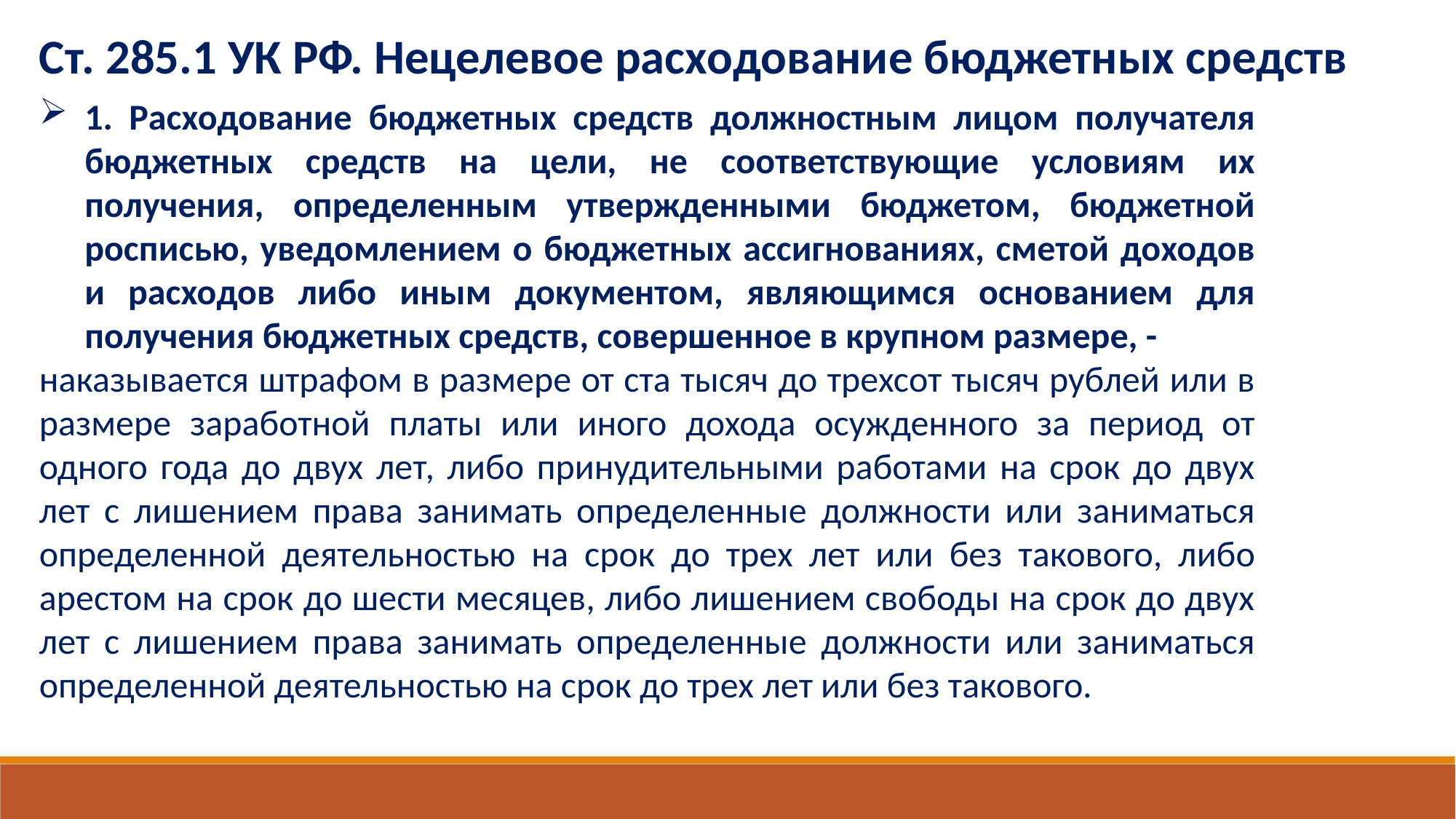

Ст. 285.1 УК РФ. Нецелевое расходование бюджетных средств
1. Расходование бюджетных средств должностным лицом получателя бюджетных средств на цели, не соответствующие условиям их получения, определенным утвержденными бюджетом, бюджетной росписью, уведомлением о бюджетных ассигнованиях, сметой доходов и расходов либо иным документом, являющимся основанием для получения бюджетных средств, совершенное в крупном размере, -
наказывается штрафом в размере от ста тысяч до трехсот тысяч рублей или в размере заработной платы или иного дохода осужденного за период от одного года до двух лет, либо принудительными работами на срок до двух лет с лишением права занимать определенные должности или заниматься определенной деятельностью на срок до трех лет или без такового, либо арестом на срок до шести месяцев, либо лишением свободы на срок до двух лет с лишением права занимать определенные должности или заниматься определенной деятельностью на срок до трех лет или без такового.